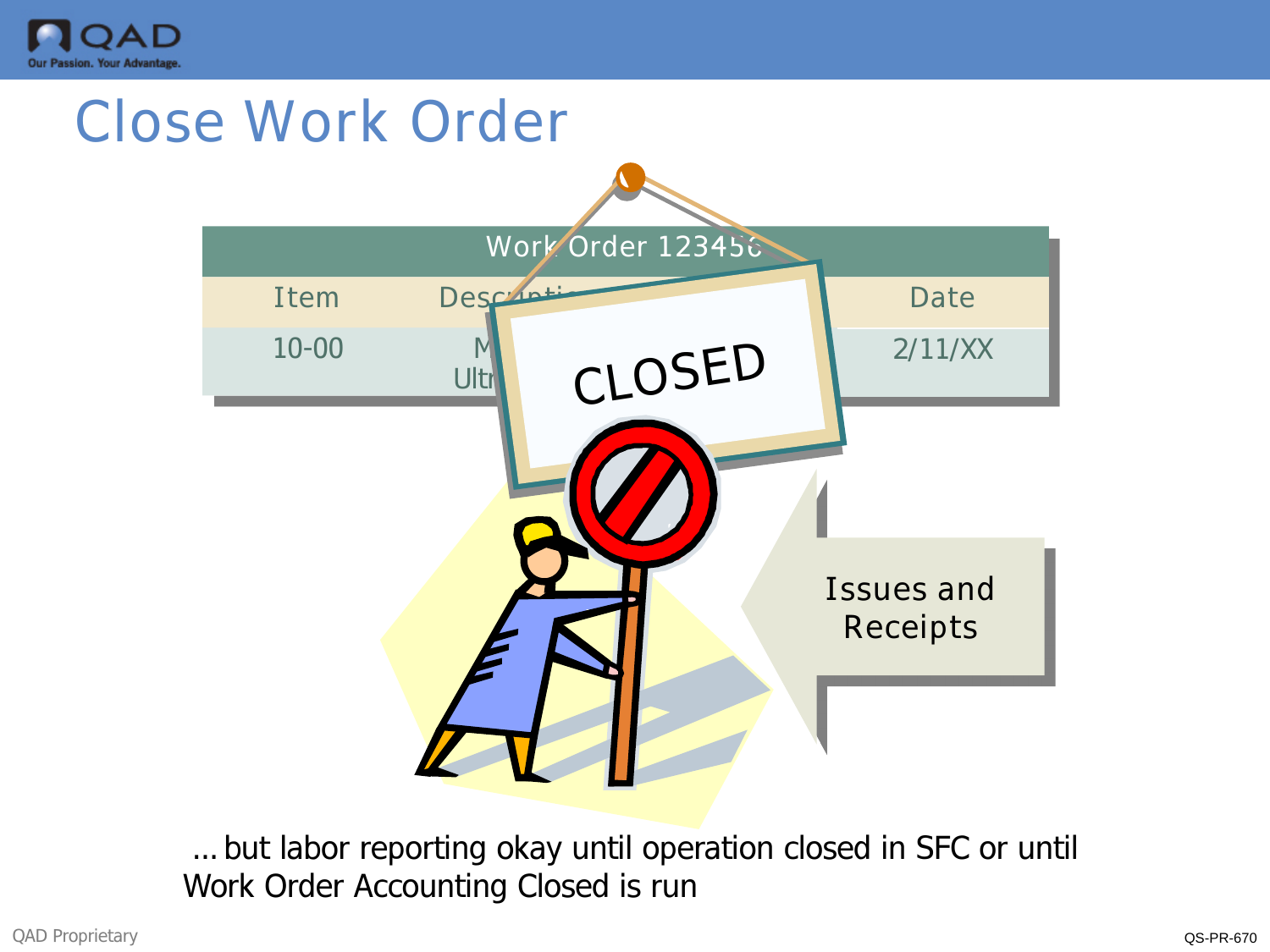

Close Work Order

Work Order 123456

Item

Description
Qty
Date

10-00

Medical Ultrasound
100

2/11/XX
CLOSED

Issues and Receipts

 …but labor reporting okay until operation closed in SFC or until Work Order Accounting Closed is run
QS-PR-670